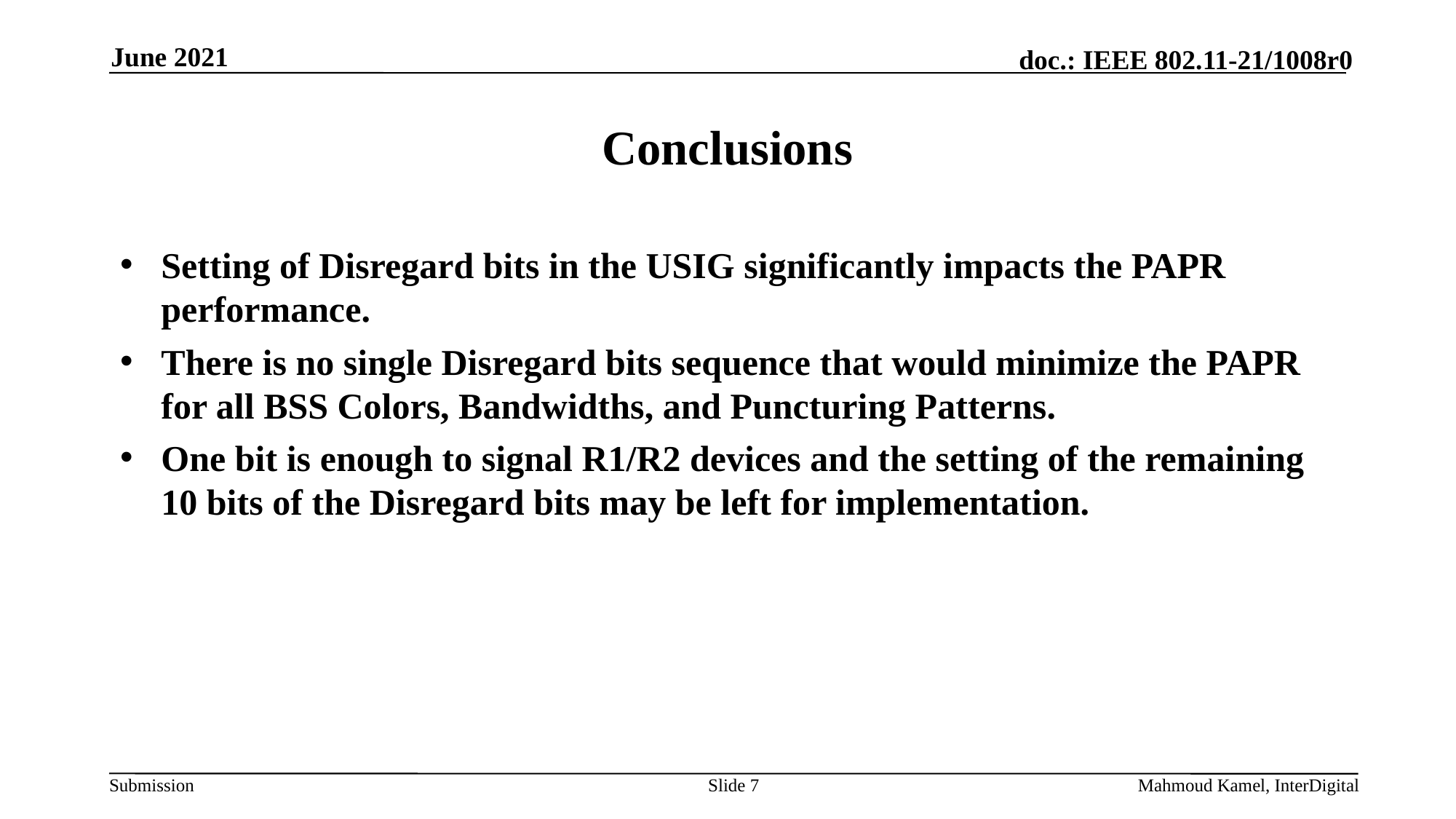

June 2021
# Conclusions
Setting of Disregard bits in the USIG significantly impacts the PAPR performance.
There is no single Disregard bits sequence that would minimize the PAPR for all BSS Colors, Bandwidths, and Puncturing Patterns.
One bit is enough to signal R1/R2 devices and the setting of the remaining 10 bits of the Disregard bits may be left for implementation.
Slide 7
Mahmoud Kamel, InterDigital